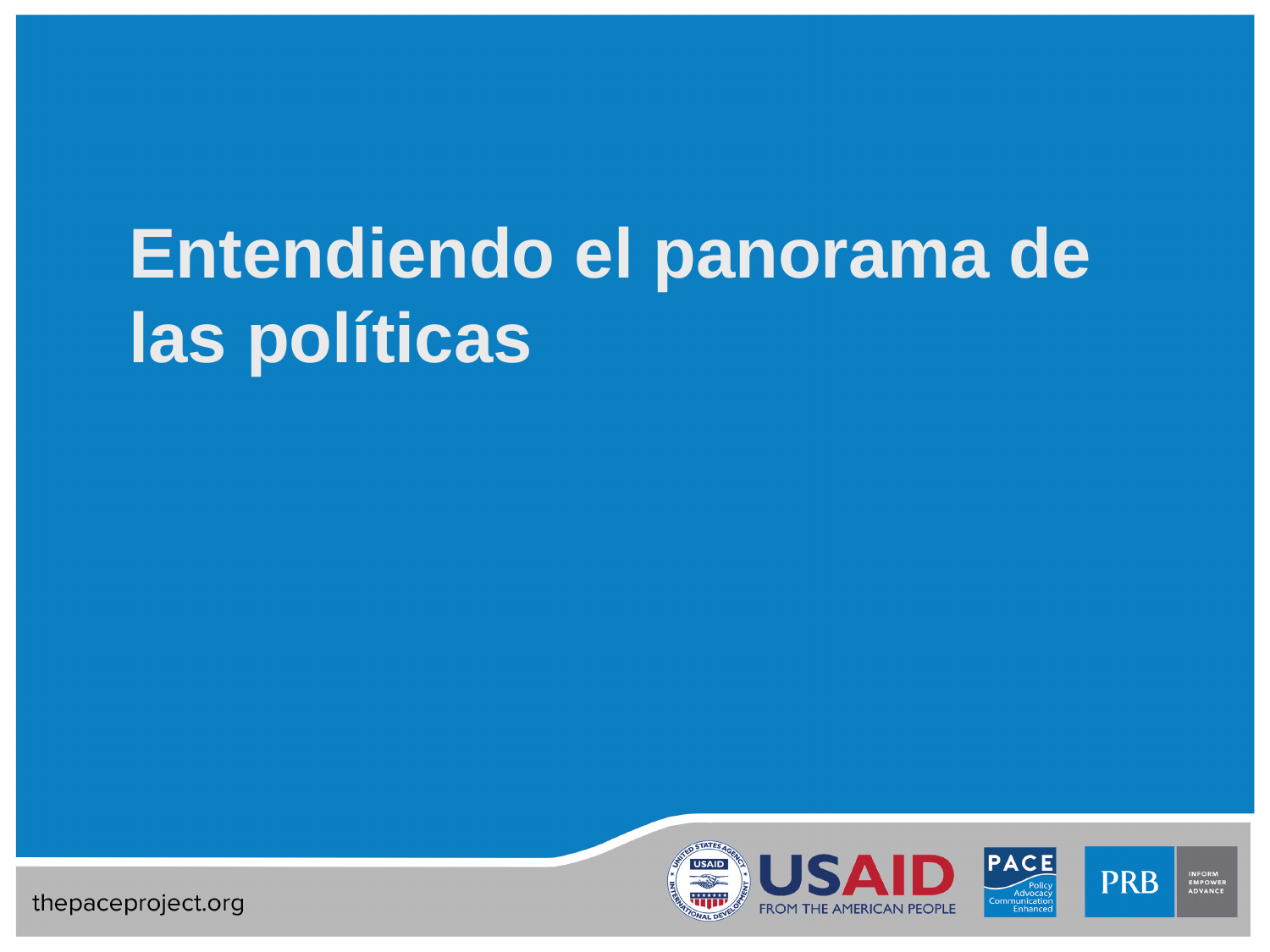

# Entendiendo el panorama de las políticas